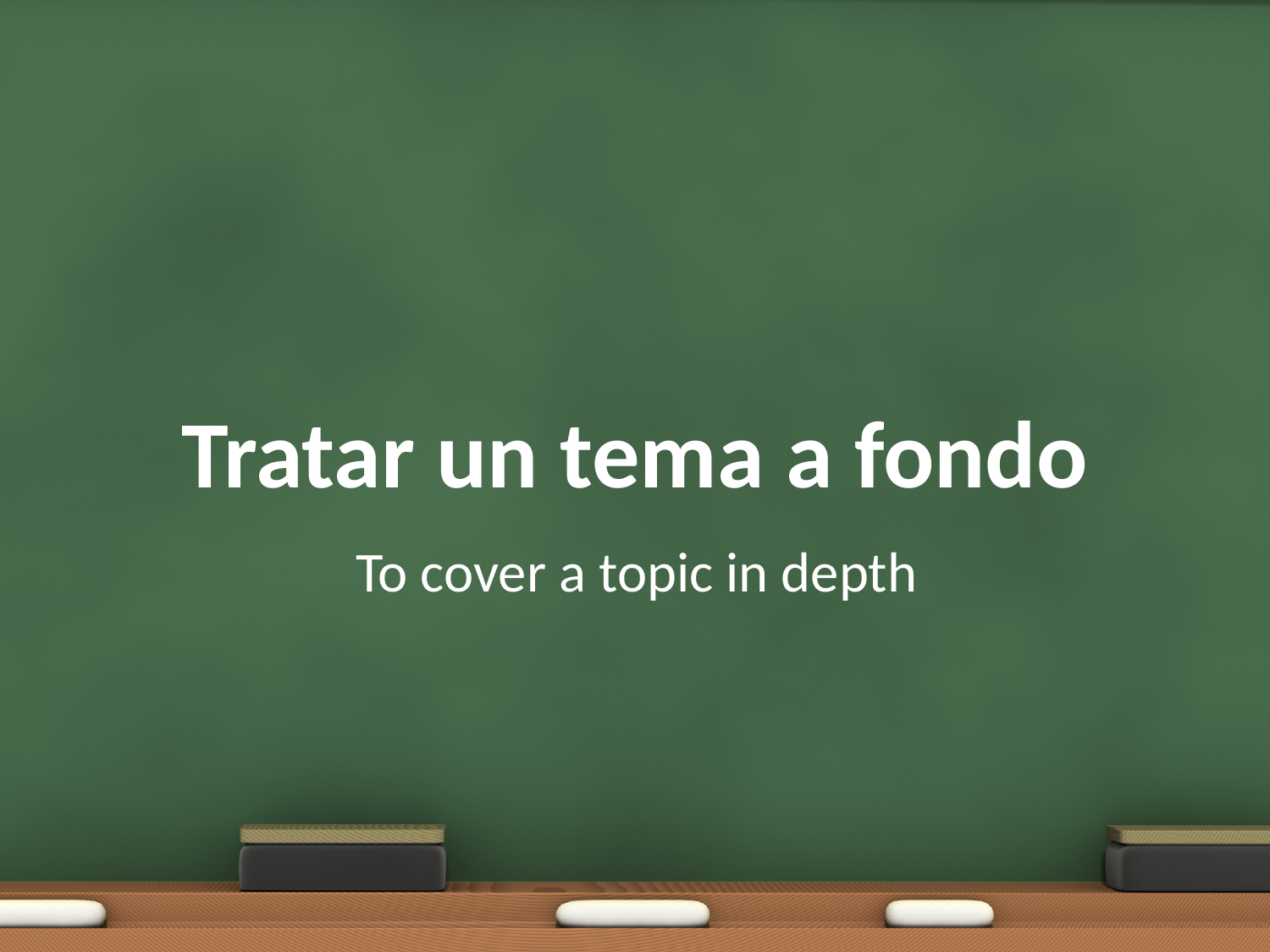

# Tratar un tema a fondo
To cover a topic in depth